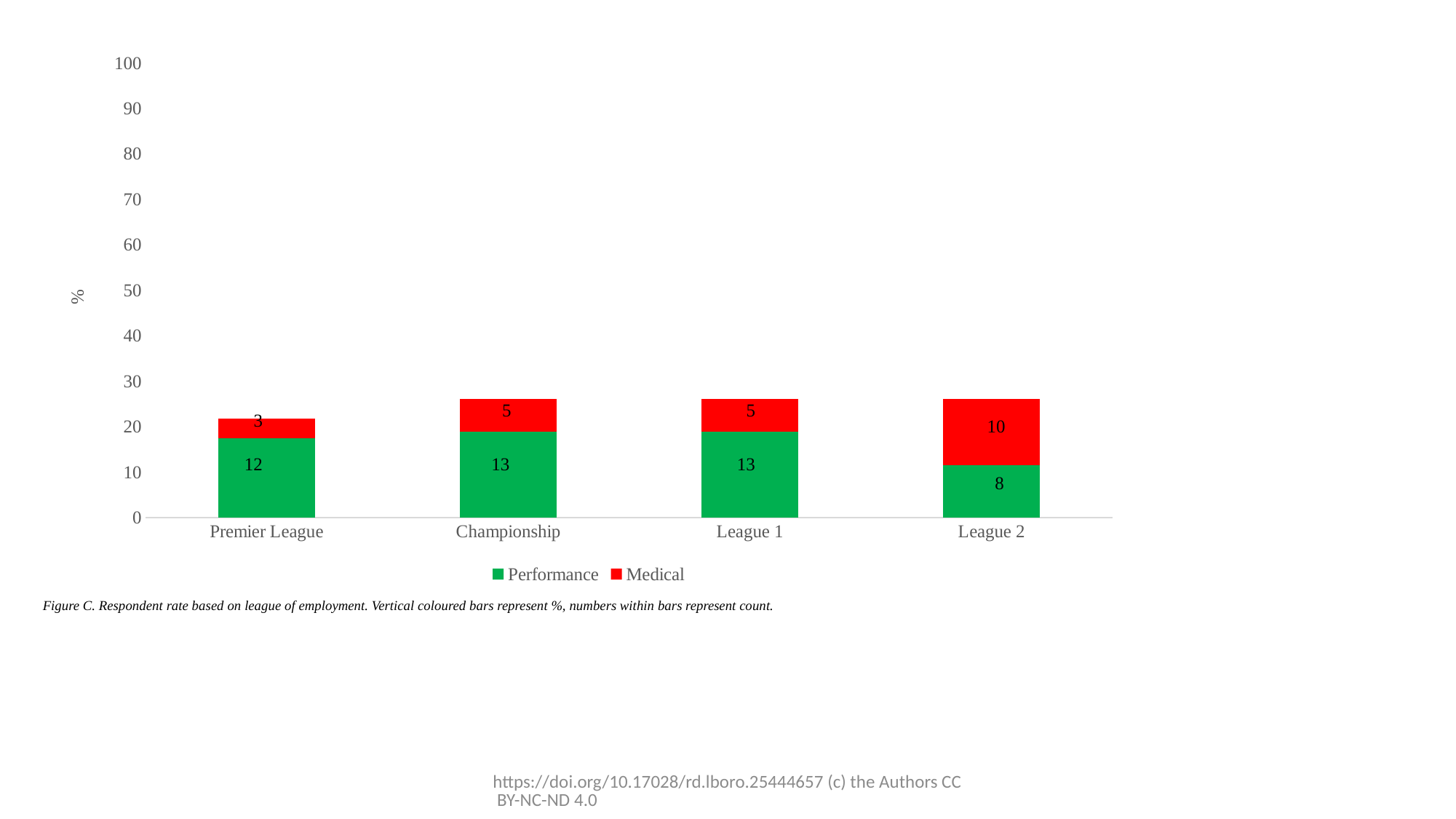

### Chart

| Category | Performance | Medical |
|---|---|---|
| Premier League | 17.391304347826086 | 4.3478260869565215 |
| Championship | 18.84057971014493 | 7.246376811594203 |
| League 1 | 18.84057971014493 | 7.246376811594203 |
| League 2 | 11.594202898550725 | 14.492753623188406 |
5
5
3
10
12
13
13
8
Figure C. Respondent rate based on league of employment. Vertical coloured bars represent %, numbers within bars represent count.
https://doi.org/10.17028/rd.lboro.25444657 (c) the Authors CC BY-NC-ND 4.0